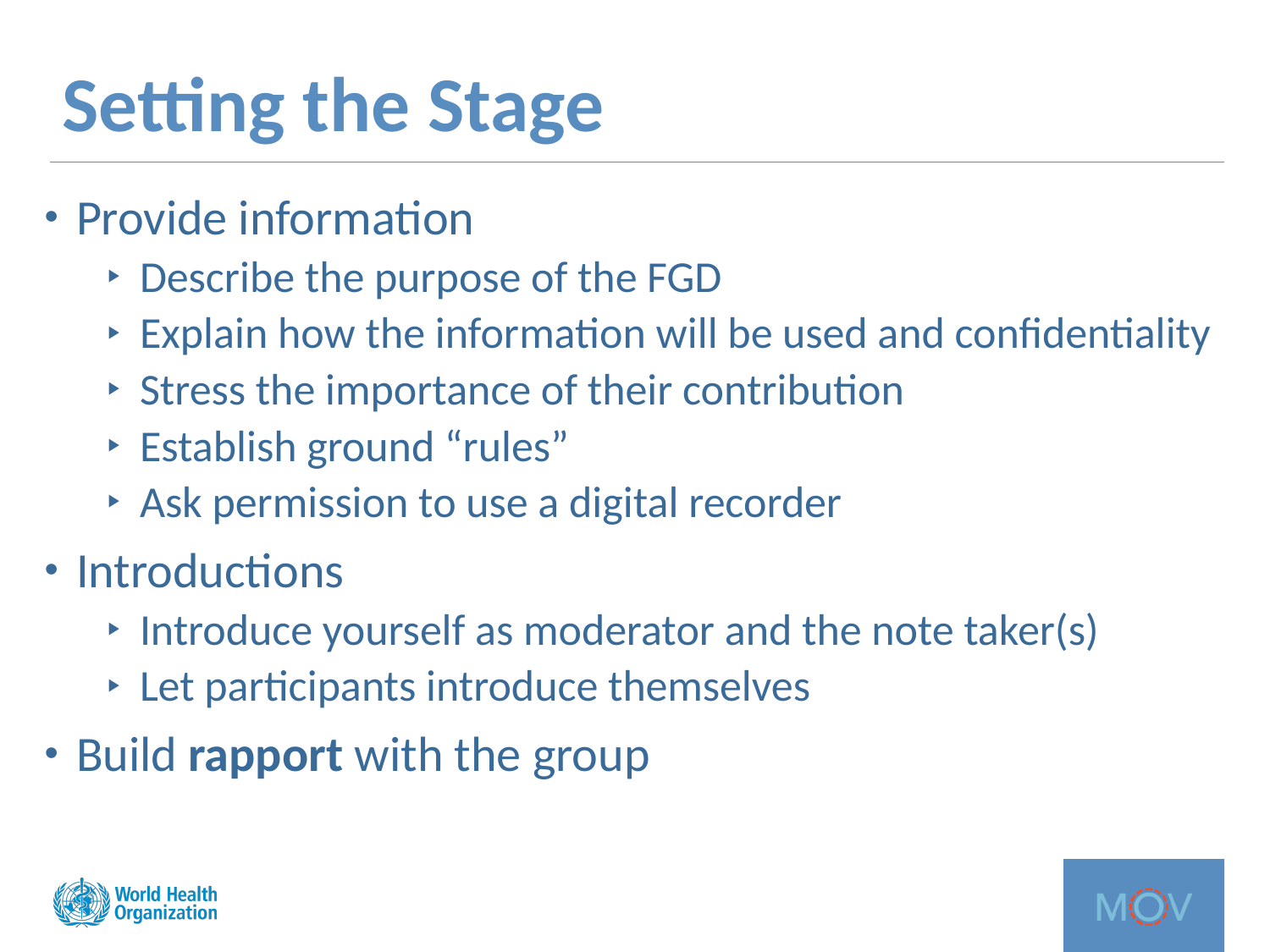

# Setting the Stage
Provide information
Describe the purpose of the FGD
Explain how the information will be used and confidentiality
Stress the importance of their contribution
Establish ground “rules”
Ask permission to use a digital recorder
Introductions
Introduce yourself as moderator and the note taker(s)
Let participants introduce themselves
Build rapport with the group